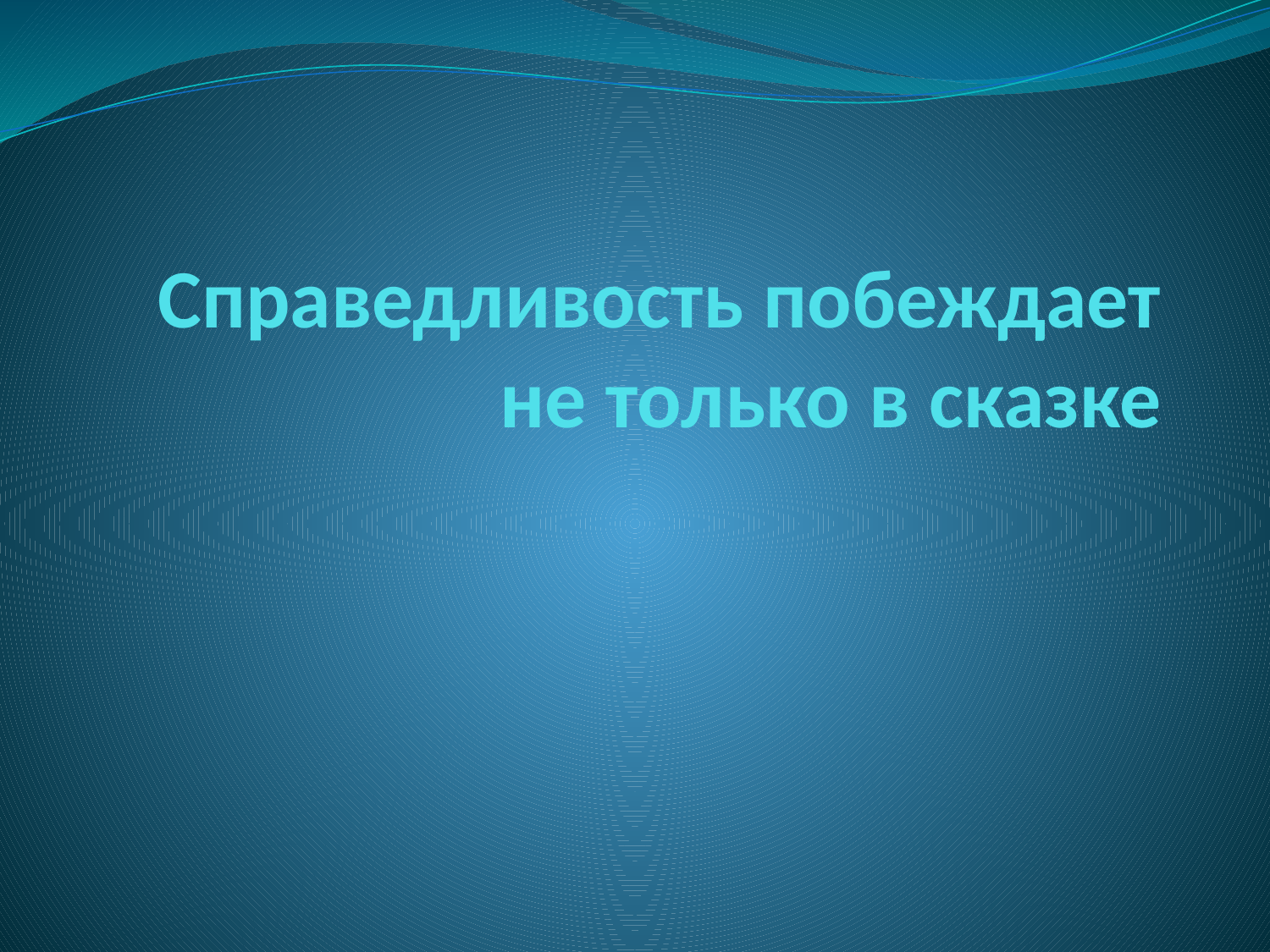

# Справедливость побеждает не только в сказке